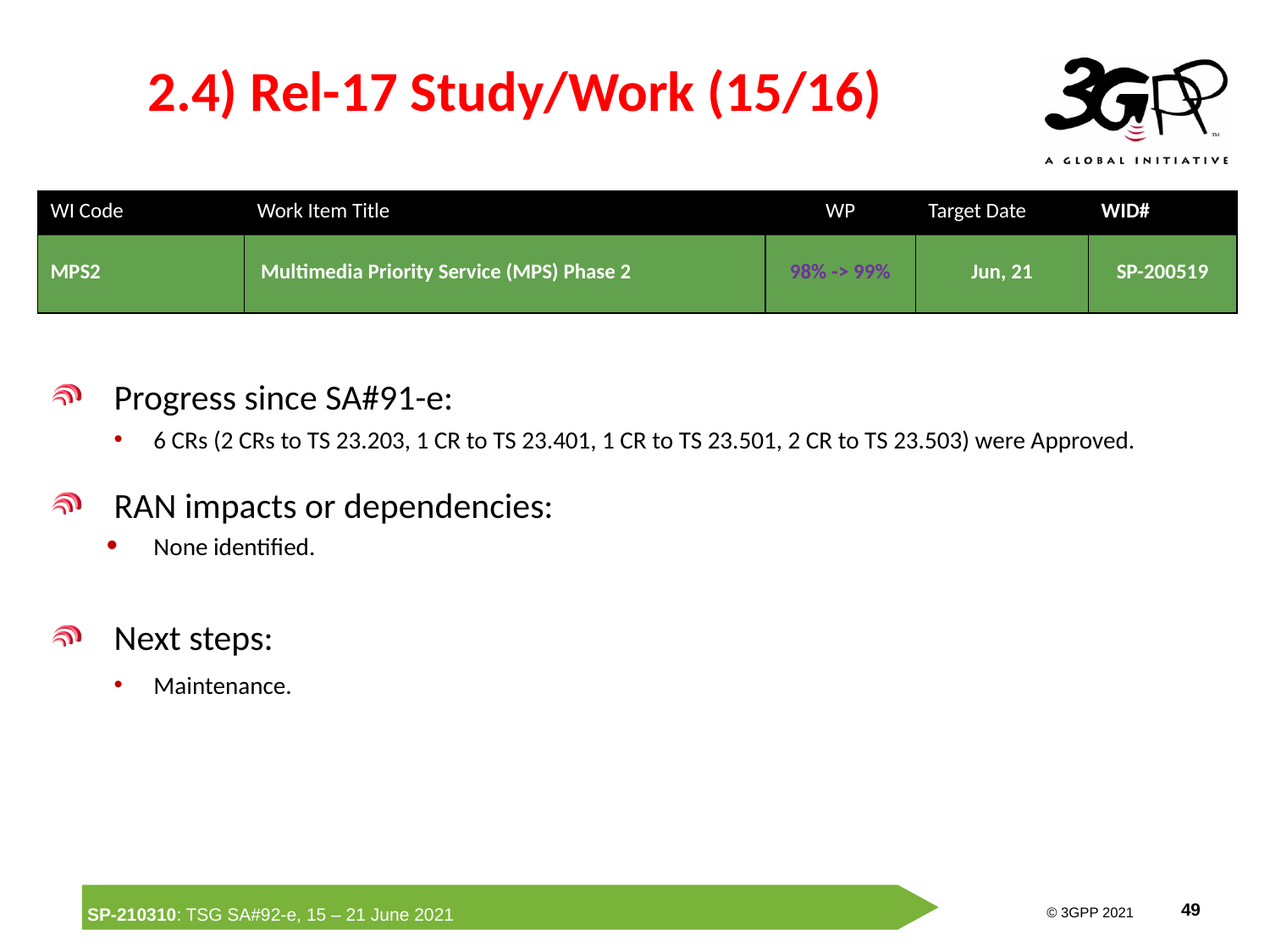

# 2.4) Rel-17 Study/Work (15/16)
| WI Code | Work Item Title | WP | Target Date | WID# |
| --- | --- | --- | --- | --- |
| MPS2 | Multimedia Priority Service (MPS) Phase 2 | 98% -> 99% | Jun, 21 | SP-200519 |
Progress since SA#91-e:
6 CRs (2 CRs to TS 23.203, 1 CR to TS 23.401, 1 CR to TS 23.501, 2 CR to TS 23.503) were Approved.

RAN impacts or dependencies:
None identified.

Next steps:
Maintenance.